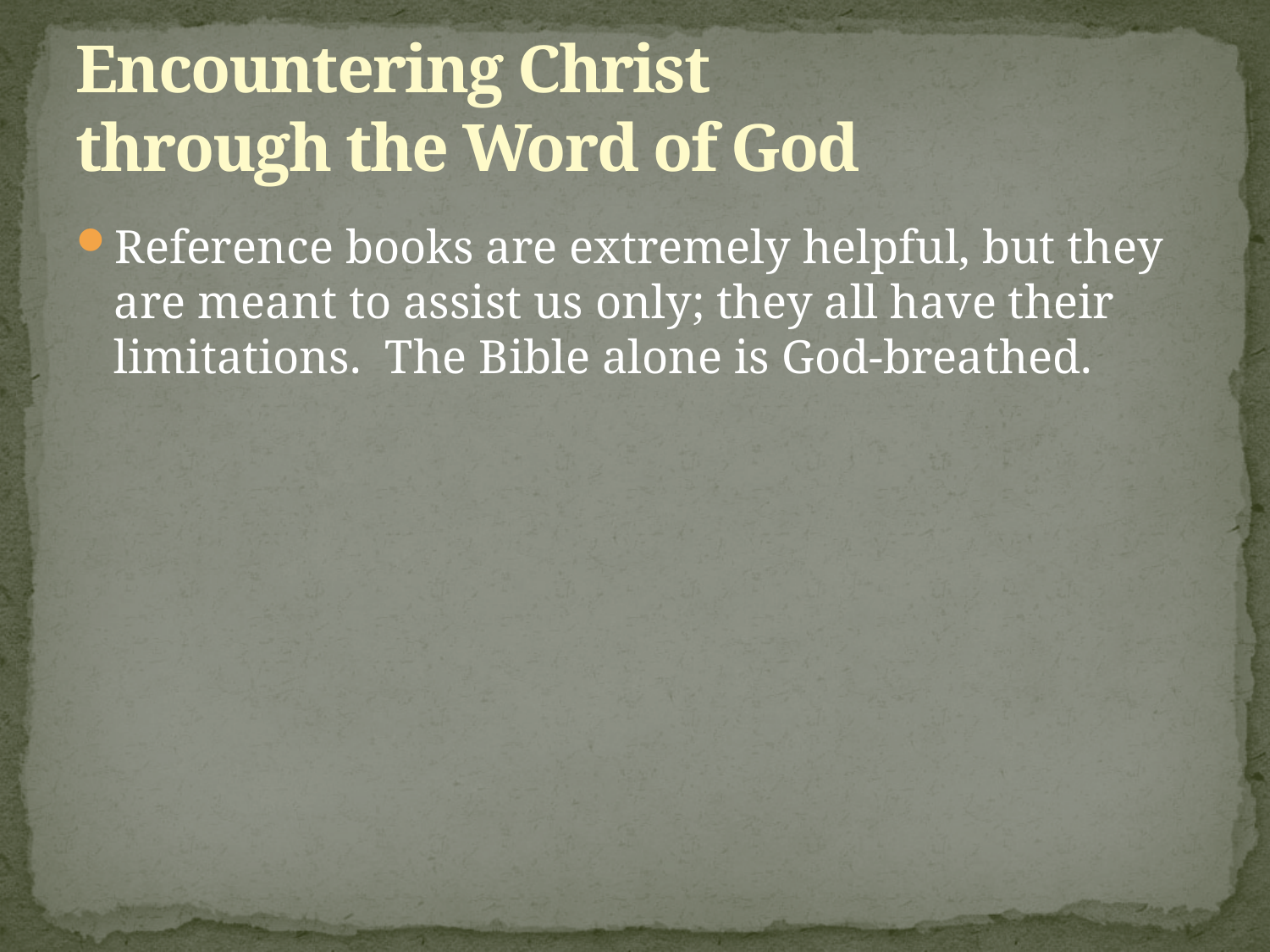

# Encountering Christ through the Word of God
Reference books are extremely helpful, but they are meant to assist us only; they all have their limitations.  The Bible alone is God-breathed.